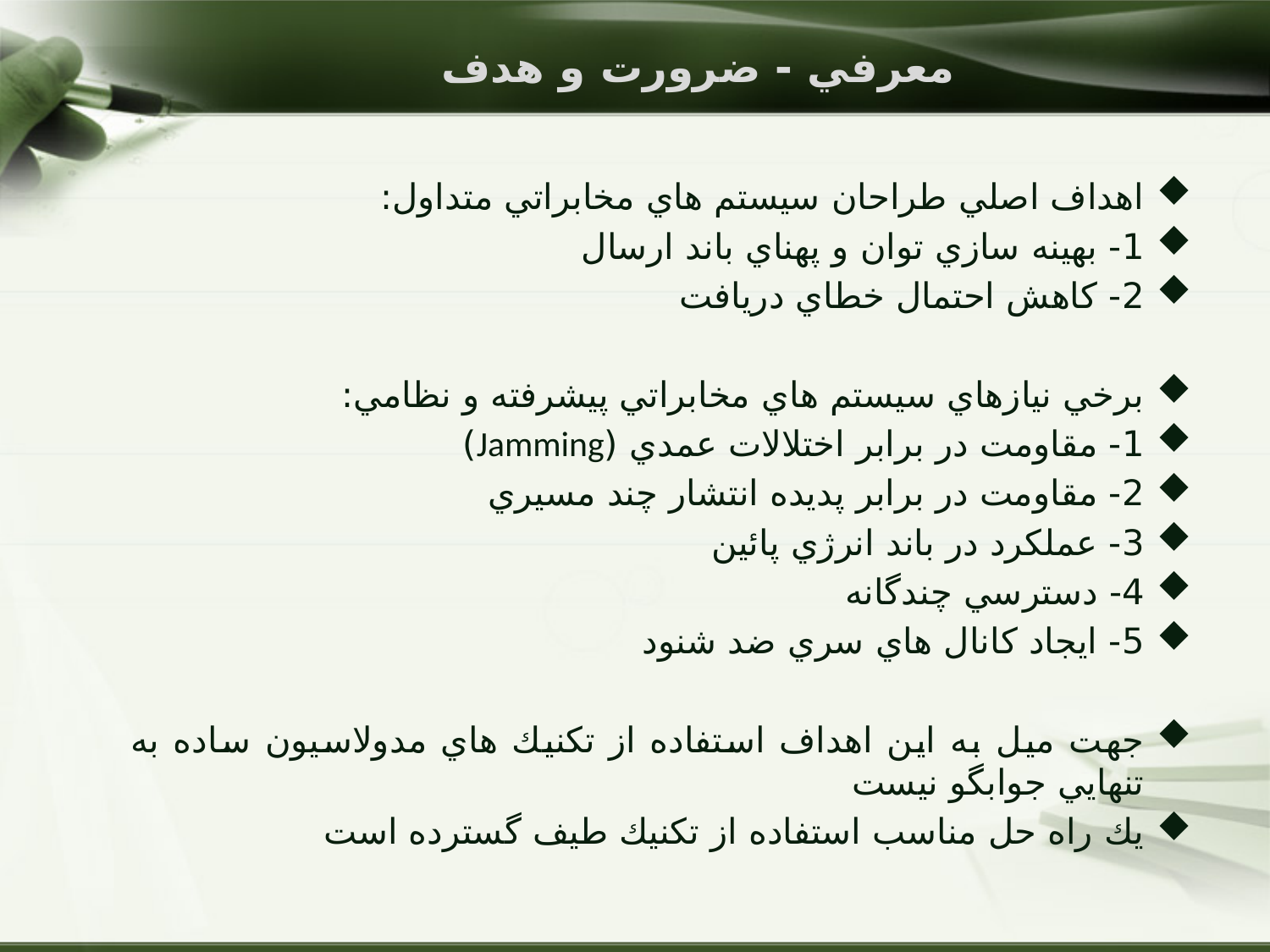

# معرفي - ضرورت و هدف
اهداف اصلي طراحان سيستم هاي مخابراتي متداول:
1- بهينه سازي توان و پهناي باند ارسال
2- كاهش احتمال خطاي دريافت

برخي نيازهاي سيستم هاي مخابراتي پيشرفته و نظامي:
1- مقاومت در برابر اختلالات عمدي (Jamming)
2- مقاومت در برابر پديده انتشار چند مسيري
3- عملكرد در باند انرژي پائين
4- دسترسي چندگانه
5- ايجاد كانال هاي سري ضد شنود

جهت ميل به اين اهداف استفاده از تكنيك هاي مدولاسيون ساده به تنهايي جوابگو نيست
يك راه حل مناسب استفاده از تكنيك طيف گسترده است